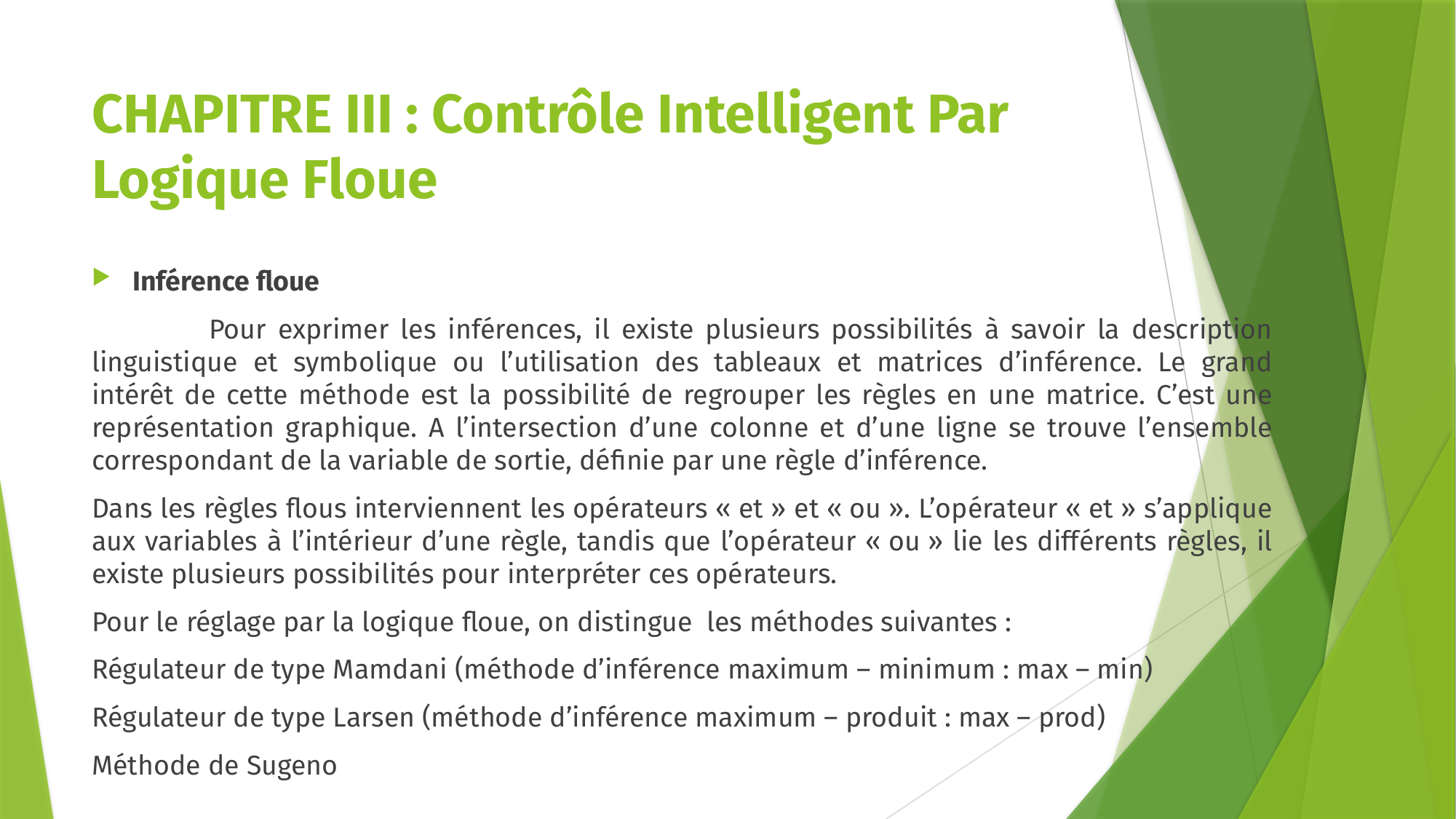

# CHAPITRE III : Contrôle Intelligent Par Logique Floue
Inférence floue
          Pour exprimer les inférences, il existe plusieurs possibilités à savoir la description linguistique et symbolique ou l’utilisation des tableaux et matrices d’inférence. Le grand intérêt de cette méthode est la possibilité de regrouper les règles en une matrice. C’est une représentation graphique. A l’intersection d’une colonne et d’une ligne se trouve l’ensemble correspondant de la variable de sortie, définie par une règle d’inférence.
Dans les règles flous interviennent les opérateurs « et » et « ou ». L’opérateur « et » s’applique aux variables à l’intérieur d’une règle, tandis que l’opérateur « ou » lie les différents règles, il existe plusieurs possibilités pour interpréter ces opérateurs.
Pour le réglage par la logique floue, on distingue  les méthodes suivantes :
Régulateur de type Mamdani (méthode d’inférence maximum – minimum : max – min)
Régulateur de type Larsen (méthode d’inférence maximum – produit : max – prod)
Méthode de Sugeno